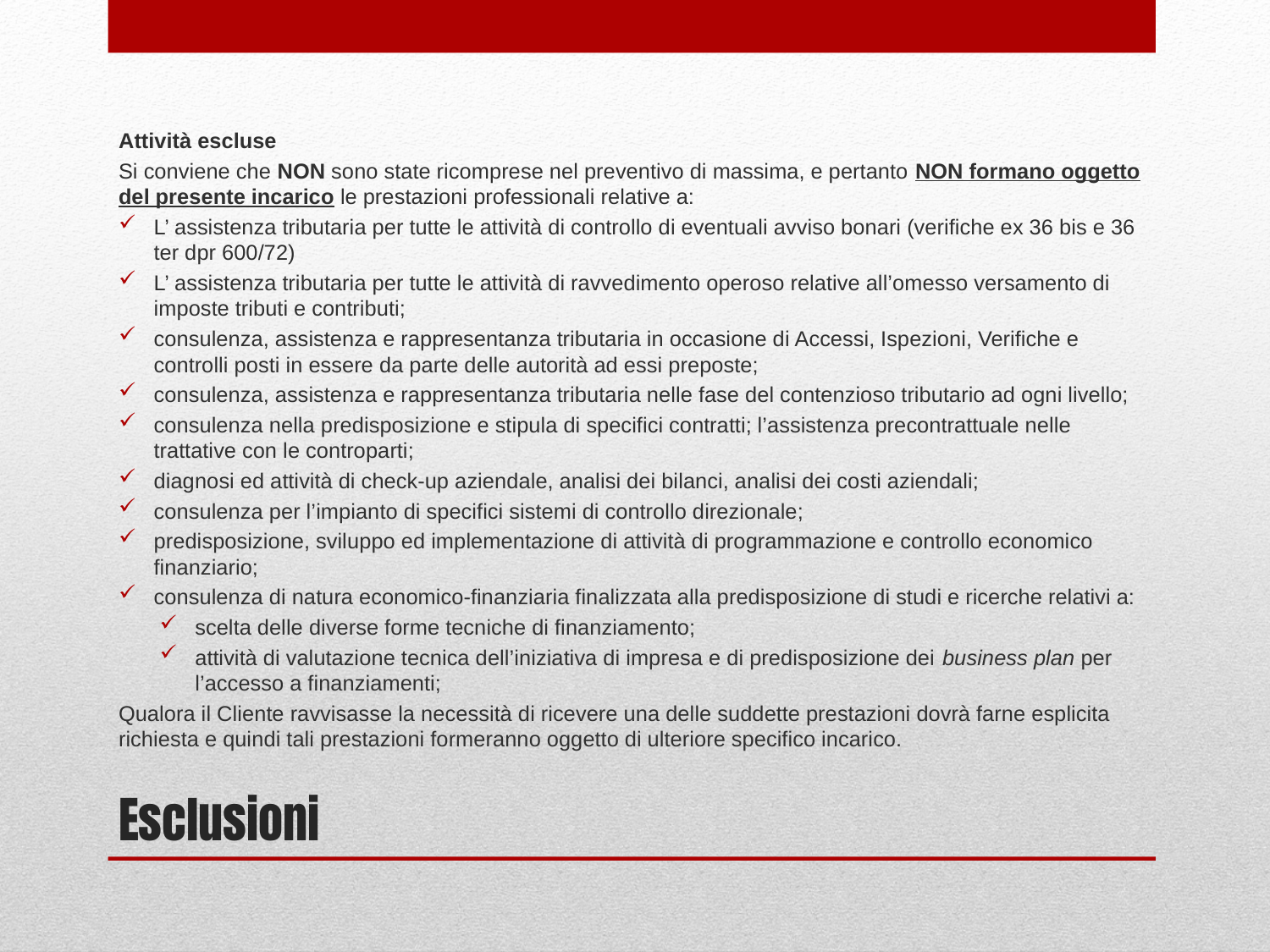

Attività escluse
Si conviene che NON sono state ricomprese nel preventivo di massima, e pertanto NON formano oggetto del presente incarico le prestazioni professionali relative a:
L’ assistenza tributaria per tutte le attività di controllo di eventuali avviso bonari (verifiche ex 36 bis e 36 ter dpr 600/72)
L’ assistenza tributaria per tutte le attività di ravvedimento operoso relative all’omesso versamento di imposte tributi e contributi;
consulenza, assistenza e rappresentanza tributaria in occasione di Accessi, Ispezioni, Verifiche e controlli posti in essere da parte delle autorità ad essi preposte;
consulenza, assistenza e rappresentanza tributaria nelle fase del contenzioso tributario ad ogni livello;
consulenza nella predisposizione e stipula di specifici contratti; l’assistenza precontrattuale nelle trattative con le controparti;
diagnosi ed attività di check-up aziendale, analisi dei bilanci, analisi dei costi aziendali;
consulenza per l’impianto di specifici sistemi di controllo direzionale;
predisposizione, sviluppo ed implementazione di attività di programmazione e controllo economico finanziario;
consulenza di natura economico-finanziaria finalizzata alla predisposizione di studi e ricerche relativi a:
scelta delle diverse forme tecniche di finanziamento;
attività di valutazione tecnica dell’iniziativa di impresa e di predisposizione dei business plan per l’accesso a finanziamenti;
Qualora il Cliente ravvisasse la necessità di ricevere una delle suddette prestazioni dovrà farne esplicita richiesta e quindi tali prestazioni formeranno oggetto di ulteriore specifico incarico.
# Esclusioni